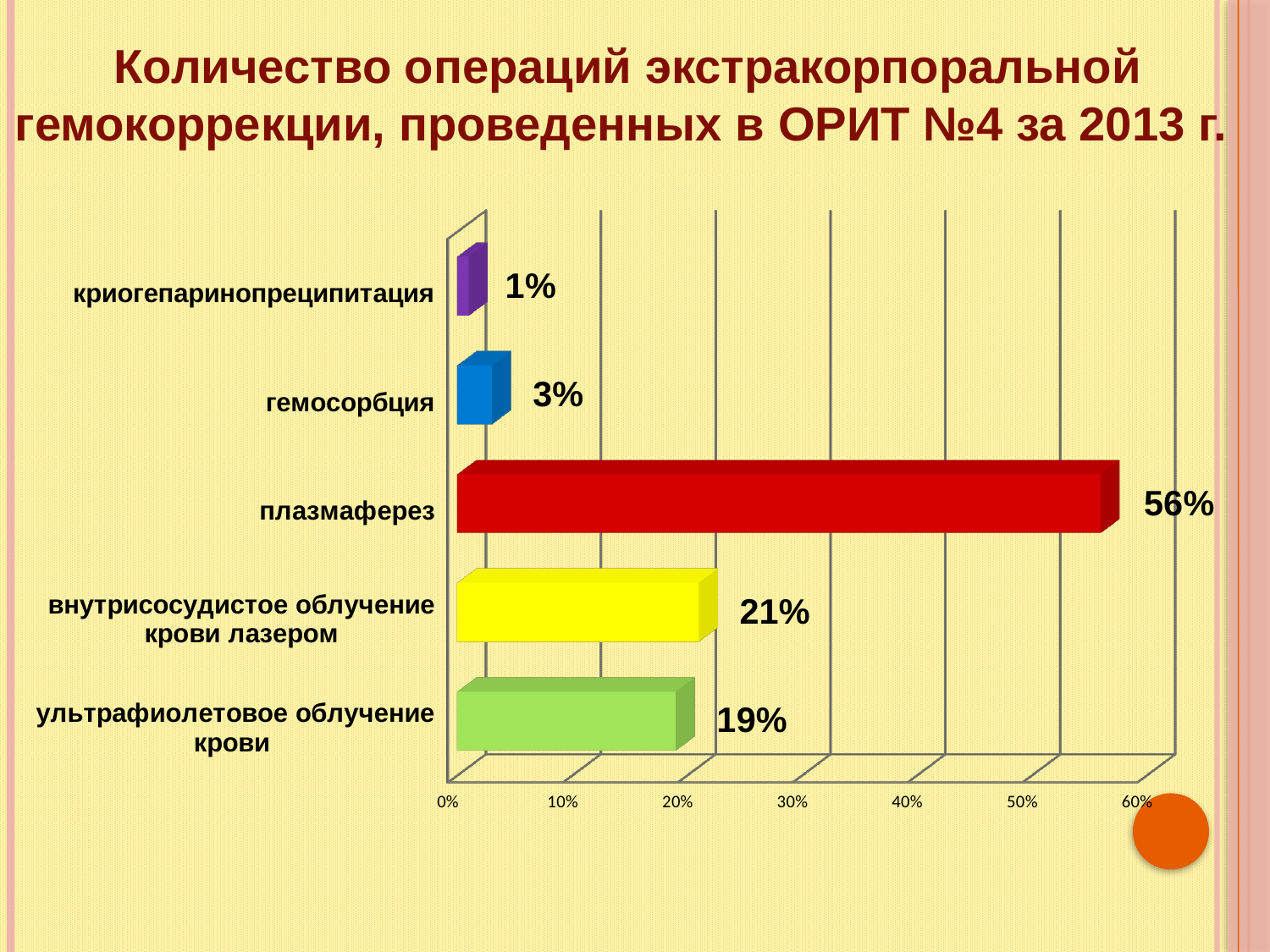

Количество операций экстракорпоральной гемокоррекции, проведенных в ОРИТ №4 за 2013 г.

[unsupported chart]